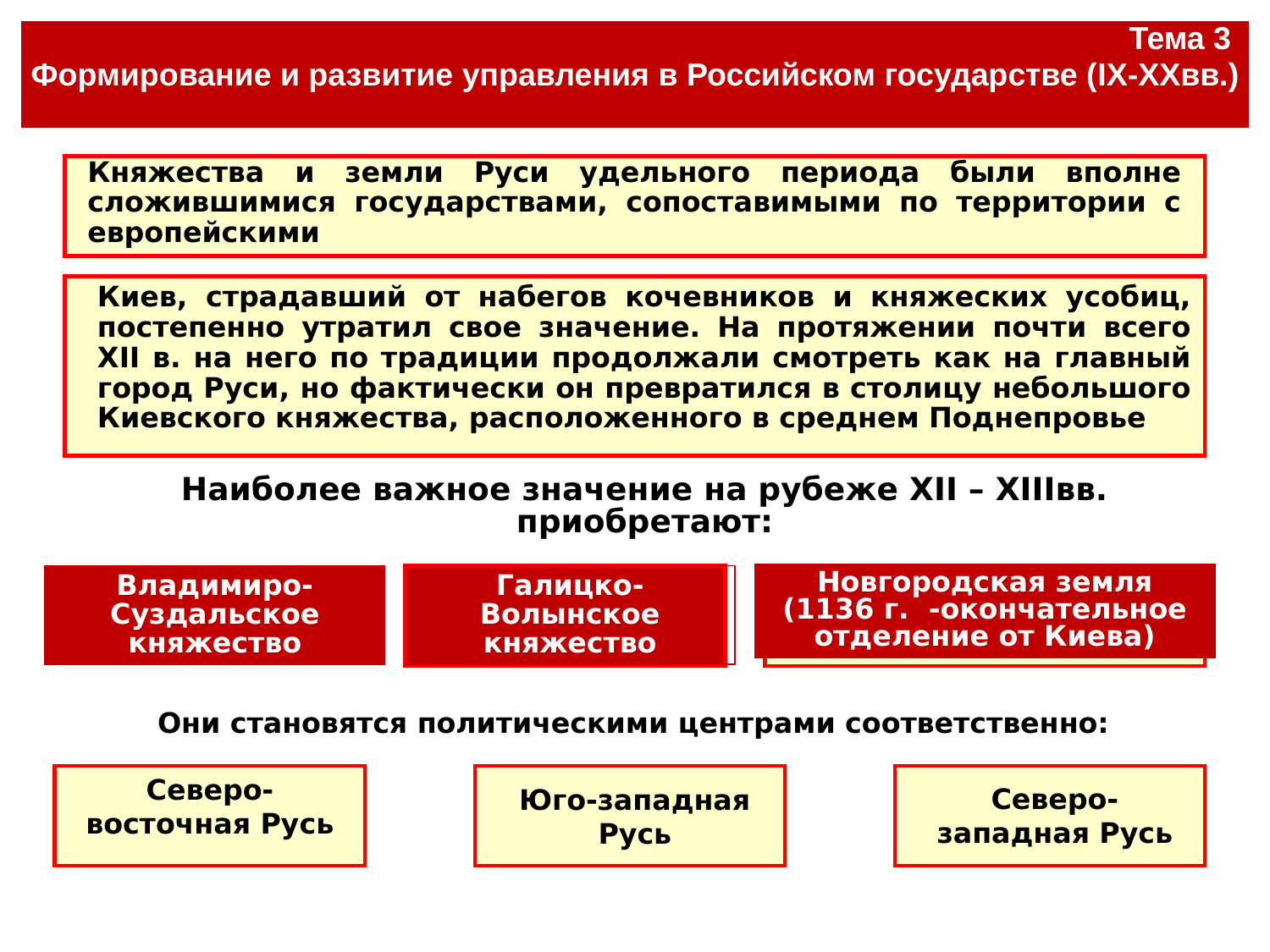

| Тема 3 Формирование и развитие управления в Российском государстве (IX-XXвв.) |
| --- |
#
Княжества и земли Руси удельного периода были вполне сложившимися государствами, сопоставимыми по территории с европейскими

Киев, страдавший от набегов кочевников и княжеских усобиц, постепенно утратил свое значение. На протяжении почти всего XII в. на него по традиции продолжали смотреть как на главный город Руси, но фактически он превратился в столицу небольшого Киевского княжества, расположенного в среднем Поднепровье
Наиболее важное значение на рубеже XII – XIIIвв. приобретают:
Новгородская земля (1136 г.  -окончательное отделение от Киева)

Владимиро-Суздальское княжество

Галицко-Волынское княжество
Они становятся политическими центрами соответственно:

Северо-восточная Русь

Северо-западная Русь
Юго-западная Русь